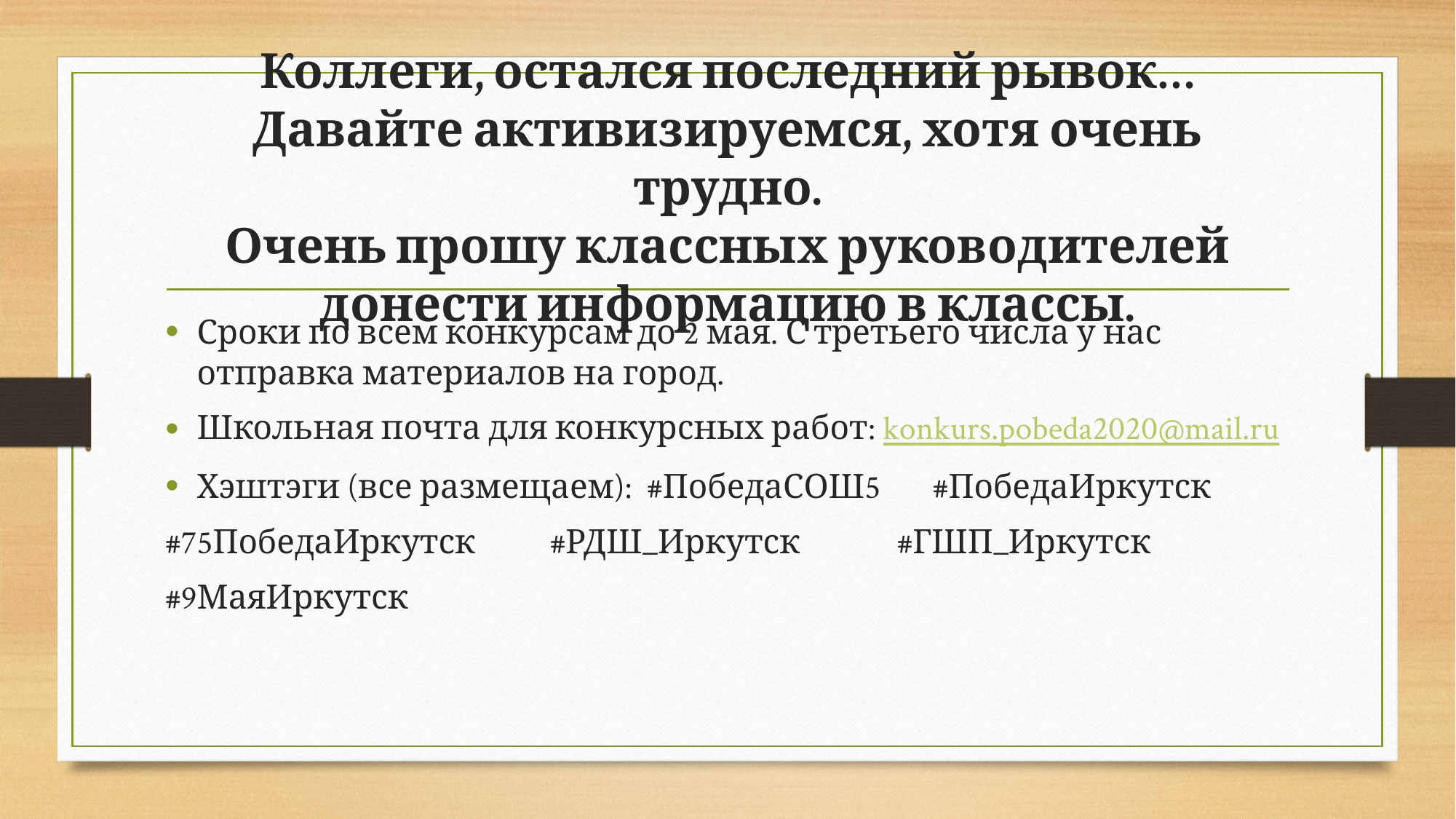

# Коллеги, остался последний рывок… Давайте активизируемся, хотя очень трудно. Очень прошу классных руководителей донести информацию в классы.
Сроки по всем конкурсам до 2 мая. С третьего числа у нас отправка материалов на город.
Школьная почта для конкурсных работ: konkurs.pobeda2020@mail.ru
Хэштэги (все размещаем):  #ПобедаСОШ5       #ПобедаИркутск
#75ПобедаИркутск          #РДШ_Иркутск             #ГШП_Иркутск
#9МаяИркутск